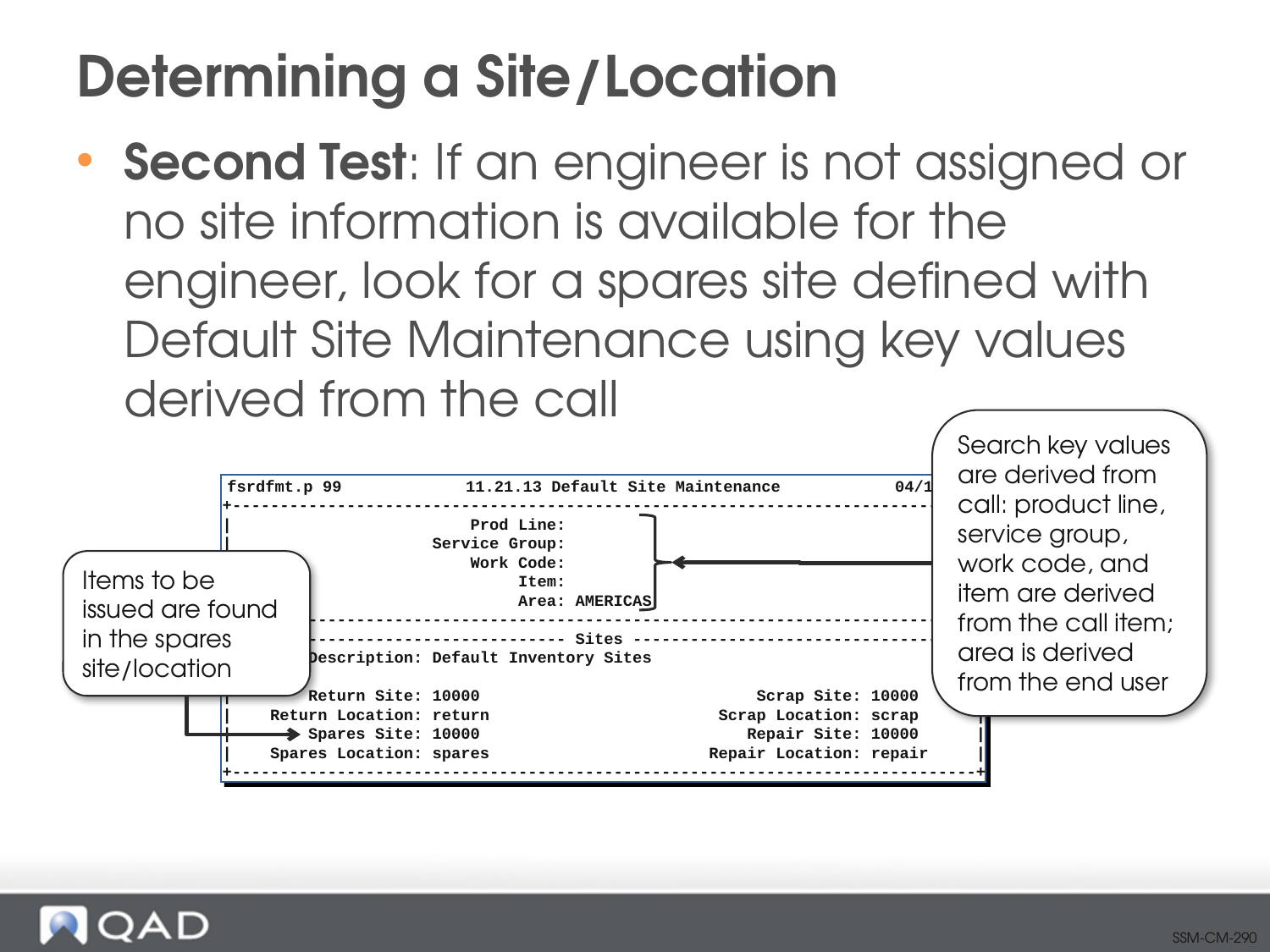

# Determining a Site/Location
Second Test: If an engineer is not assigned or no site information is available for the engineer, look for a spares site defined with Default Site Maintenance using key values derived from the call
Search key values are derived from call: product line, service group, work code, and item are derived from the call item; area is derived from the end user
fsrdfmt.p 99             11.21.13 Default Site Maintenance            04/16/96
+------------------------------------------------------------------------------+
|                         Prod Line:                                           |
|                     Service Group:                                           |
|                         Work Code:                                           |
|                              Item:                                           |
|                              Area: AMERICAS                                  |
+------------------------------------------------------------------------------+
+----------------------------------- Sites ------------------------------------+
|        Description: Default Inventory Sites                                  |
|                                                                              |
|        Return Site: 10000                             Scrap Site: 10000      |
|    Return Location: return                        Scrap Location: scrap      |
|        Spares Site: 10000                            Repair Site: 10000      |
|    Spares Location: spares                       Repair Location: repair     |
+------------------------------------------------------------------------------+

Items to be issued are found in the spares site/location

SSM-CM-290